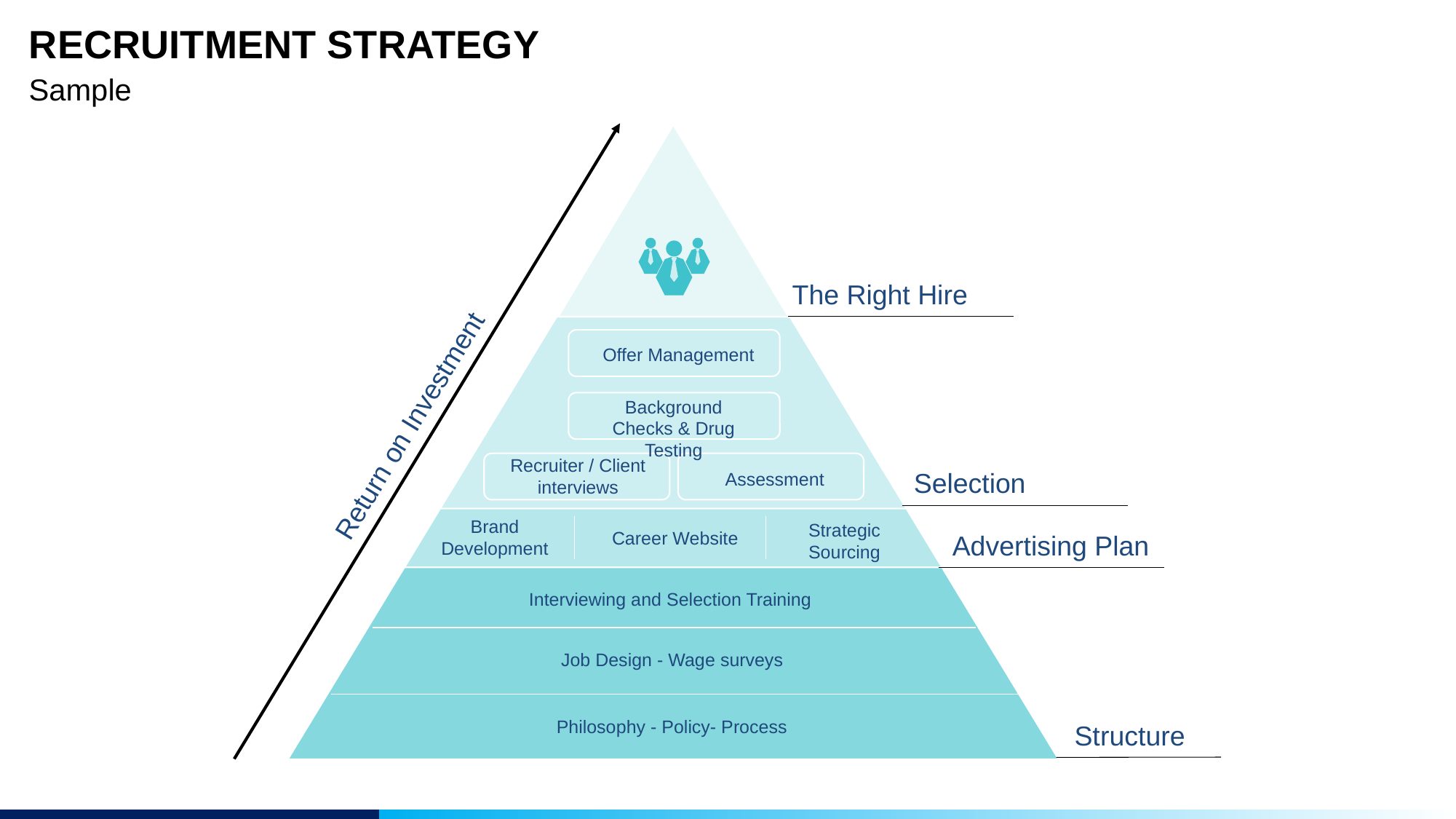

# RECRUITMENT STRATEGY
Sample

The Right Hire

Offer Management
Background Checks & Drug Testing

Return on Investment
Recruiter / Client interviews

Selection
Assessment
Brand Development
Strategic Sourcing
Career Website
Advertising Plan
Interviewing and Selection Training
Job Design - Wage surveys
Philosophy - Policy- Process
Structure